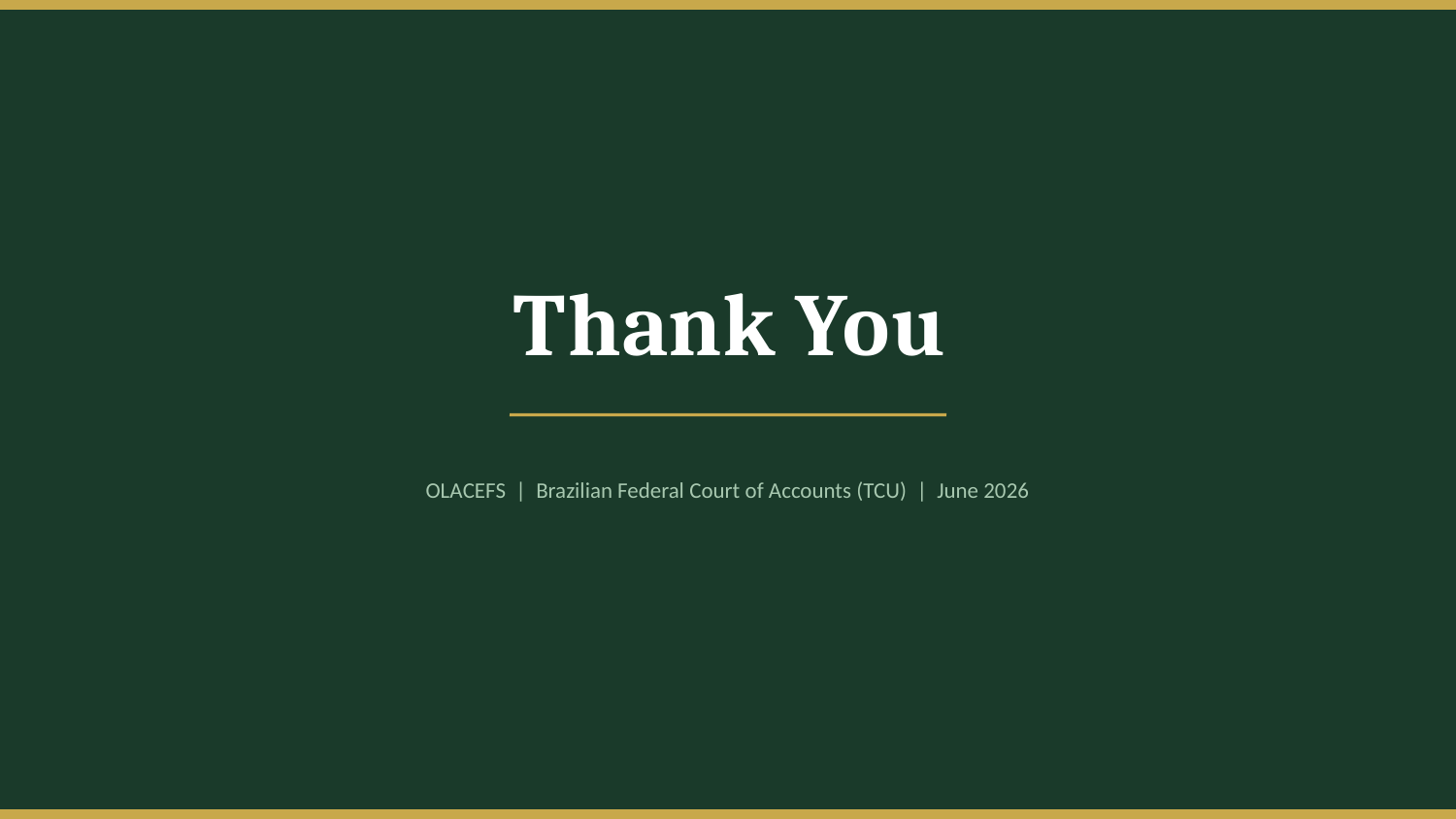

Thank You

OLACEFS  |  Brazilian Federal Court of Accounts (TCU)  |  June 2026